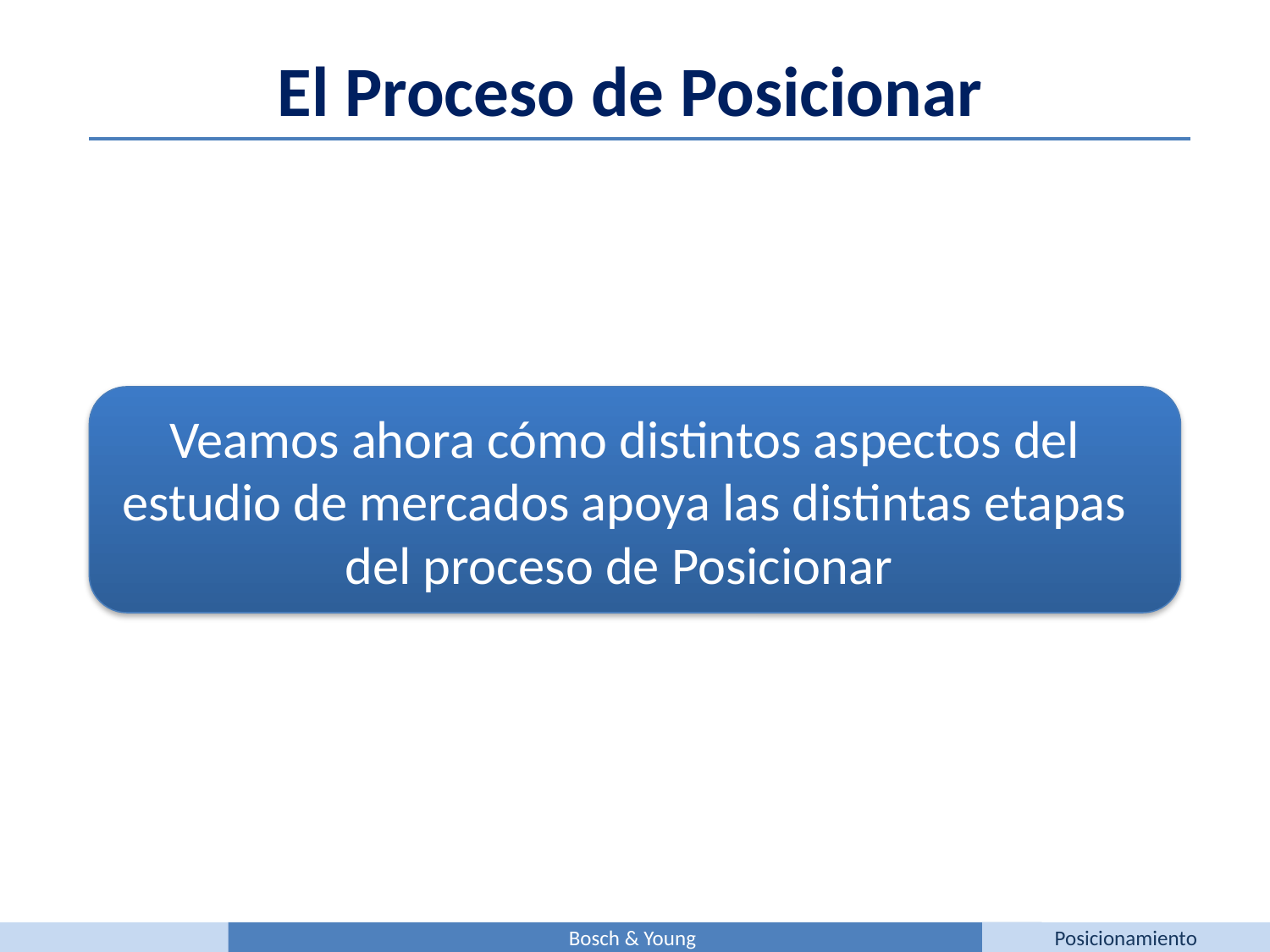

El Proceso de Posicionar

Veamos ahora cómo distintos aspectos del estudio de mercados apoya las distintas etapas del proceso de Posicionar

Bosch & Young
Posicionamiento